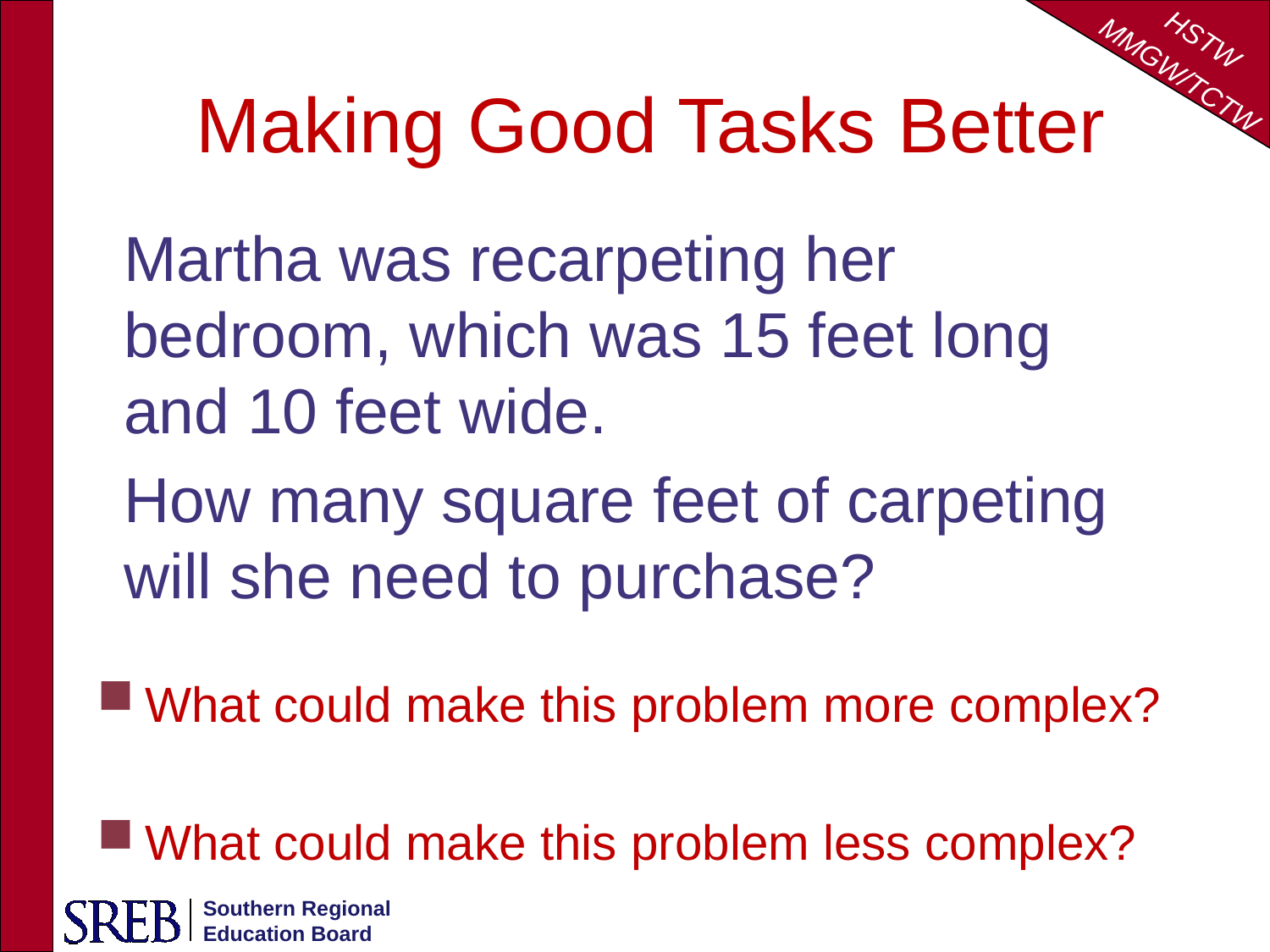

# Making Good Tasks Better
Martha was recarpeting her bedroom, which was 15 feet long and 10 feet wide.
How many square feet of carpeting will she need to purchase?
What could make this problem more complex?

What could make this problem less complex?